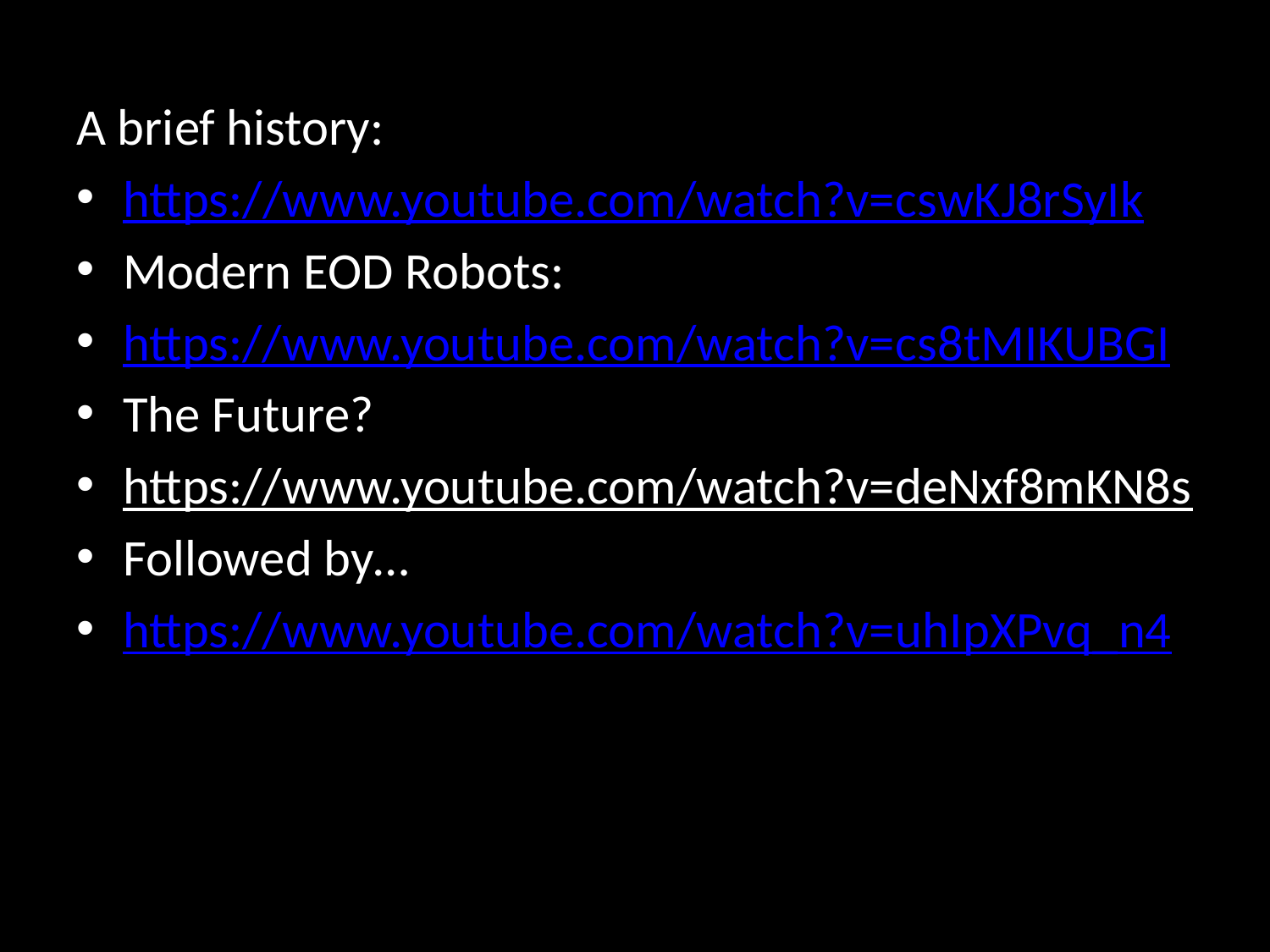

#
A brief history:
https://www.youtube.com/watch?v=cswKJ8rSyIk
Modern EOD Robots:
https://www.youtube.com/watch?v=cs8tMIKUBGI
The Future?
https://www.youtube.com/watch?v=deNxf8mKN8s
Followed by…
https://www.youtube.com/watch?v=uhIpXPvq_n4